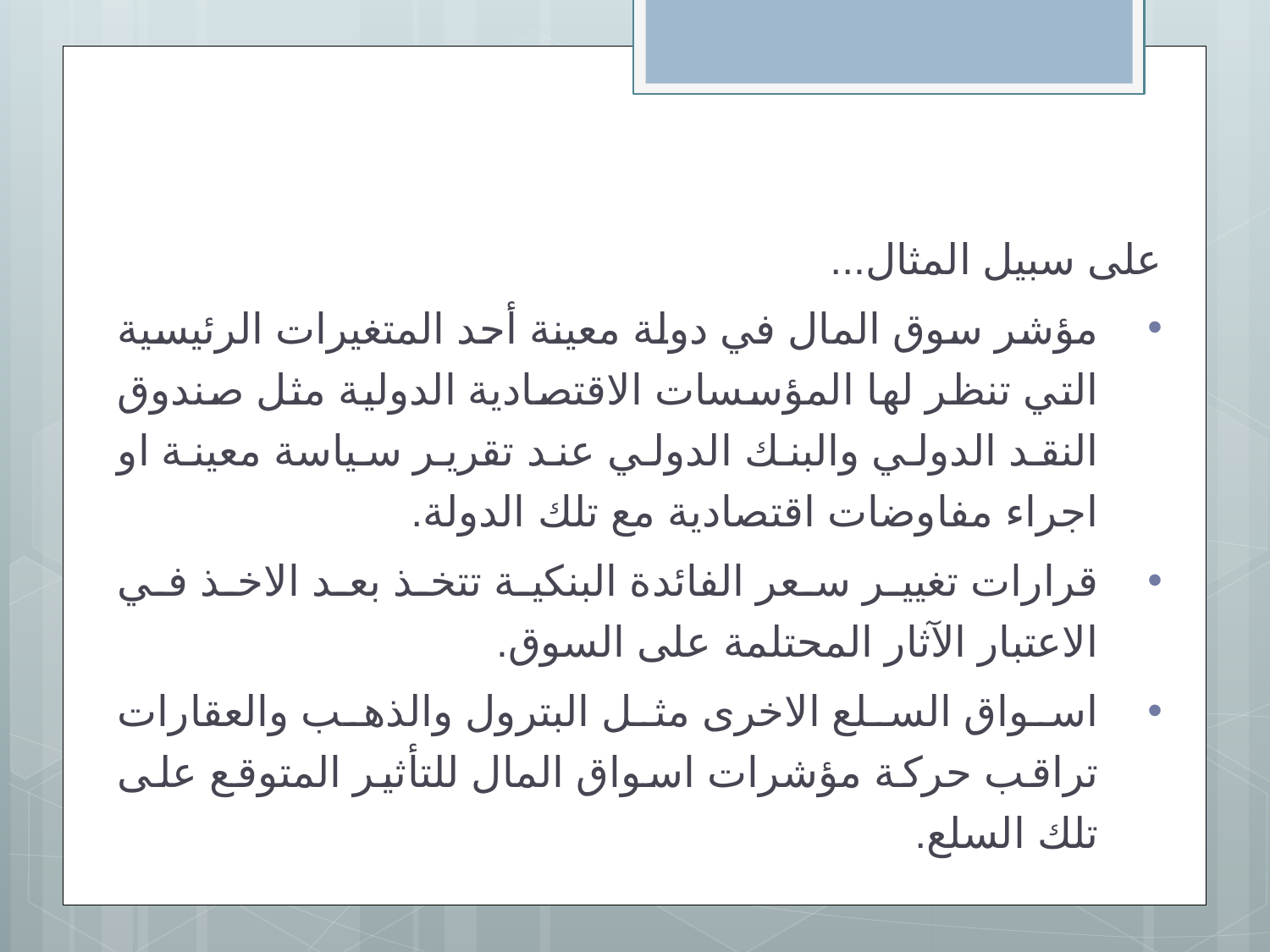

على سبيل المثال...
مؤشر سوق المال في دولة معينة أحد المتغيرات الرئيسية التي تنظر لها المؤسسات الاقتصادية الدولية مثل صندوق النقد الدولي والبنك الدولي عند تقرير سياسة معينة او اجراء مفاوضات اقتصادية مع تلك الدولة.
قرارات تغيير سعر الفائدة البنكية تتخذ بعد الاخذ في الاعتبار الآثار المحتلمة على السوق.
اسواق السلع الاخرى مثل البترول والذهب والعقارات تراقب حركة مؤشرات اسواق المال للتأثير المتوقع على تلك السلع.